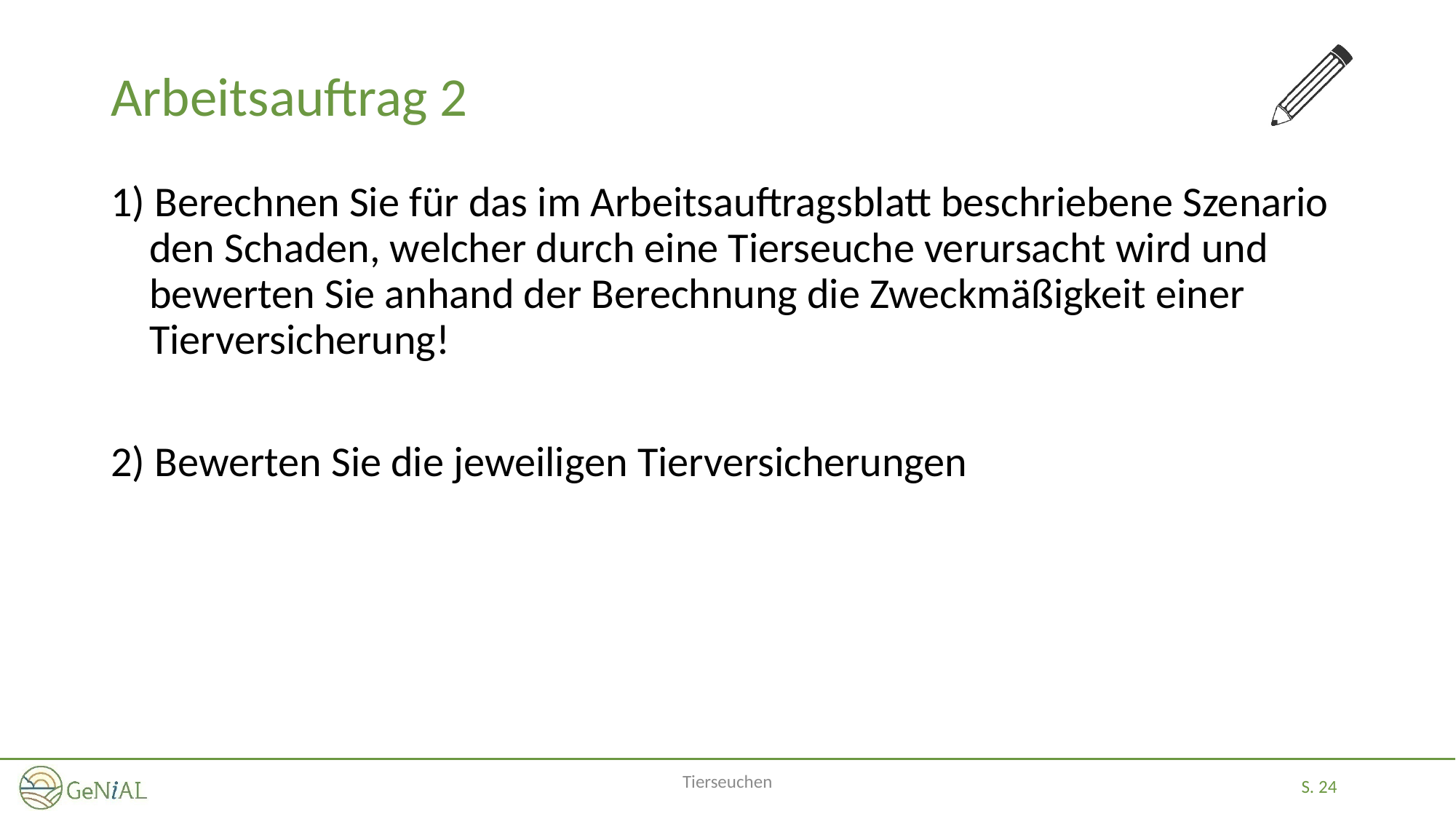

# Arbeitsauftrag 2
1) Berechnen Sie für das im Arbeitsauftragsblatt beschriebene Szenario
    den Schaden, welcher durch eine Tierseuche verursacht wird und
    bewerten Sie anhand der Berechnung die Zweckmäßigkeit einer
    Tierversicherung!

2) Bewerten Sie die jeweiligen Tierversicherungen

Tierseuchen